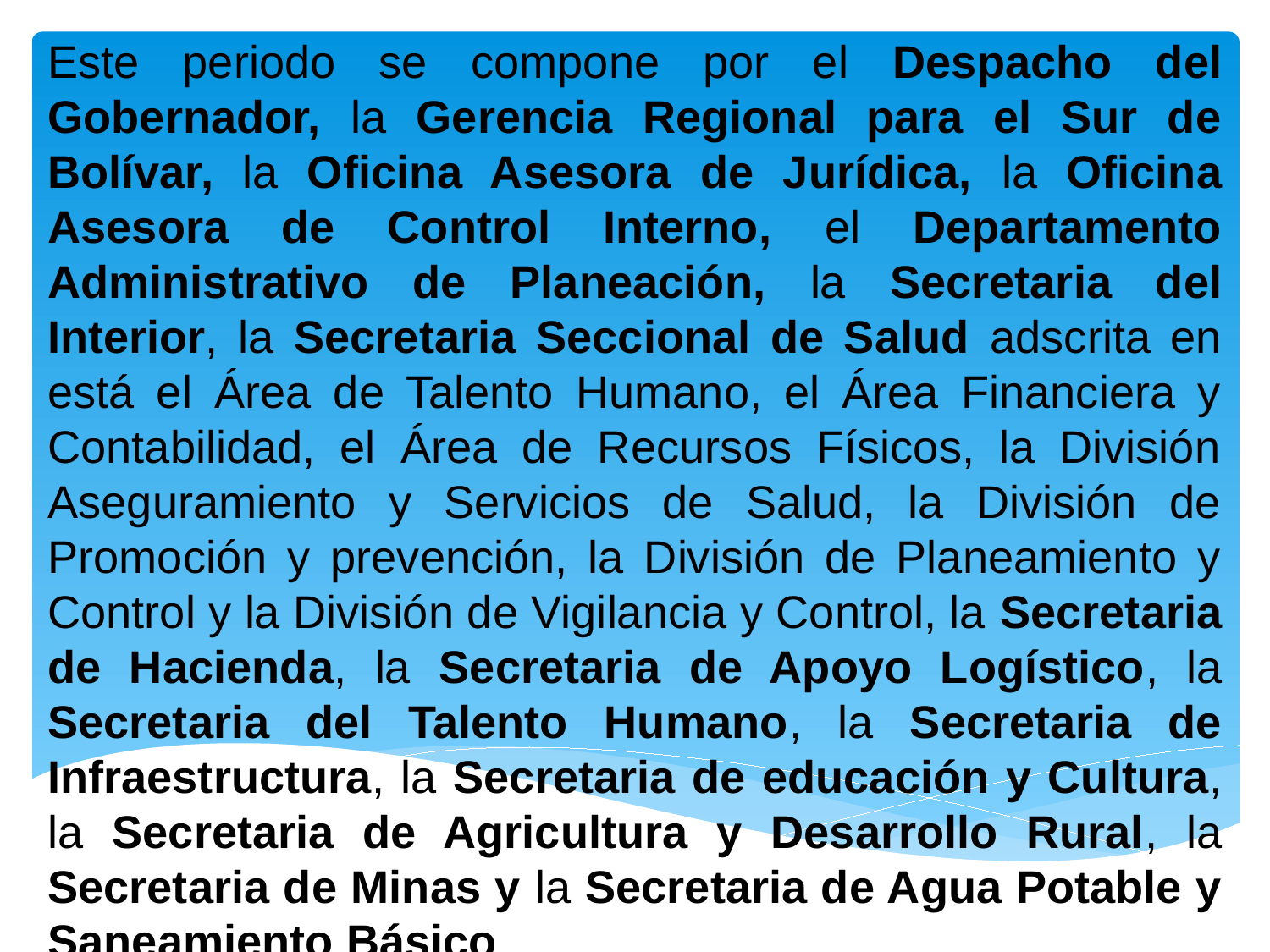

Este periodo se compone por el Despacho del Gobernador, la Gerencia Regional para el Sur de Bolívar, la Oficina Asesora de Jurídica, la Oficina Asesora de Control Interno, el Departamento Administrativo de Planeación, la Secretaria del Interior, la Secretaria Seccional de Salud adscrita en está el Área de Talento Humano, el Área Financiera y Contabilidad, el Área de Recursos Físicos, la División Aseguramiento y Servicios de Salud, la División de Promoción y prevención, la División de Planeamiento y Control y la División de Vigilancia y Control, la Secretaria de Hacienda, la Secretaria de Apoyo Logístico, la Secretaria del Talento Humano, la Secretaria de Infraestructura, la Secretaria de educación y Cultura, la Secretaria de Agricultura y Desarrollo Rural, la Secretaria de Minas y la Secretaria de Agua Potable y Saneamiento Básico.